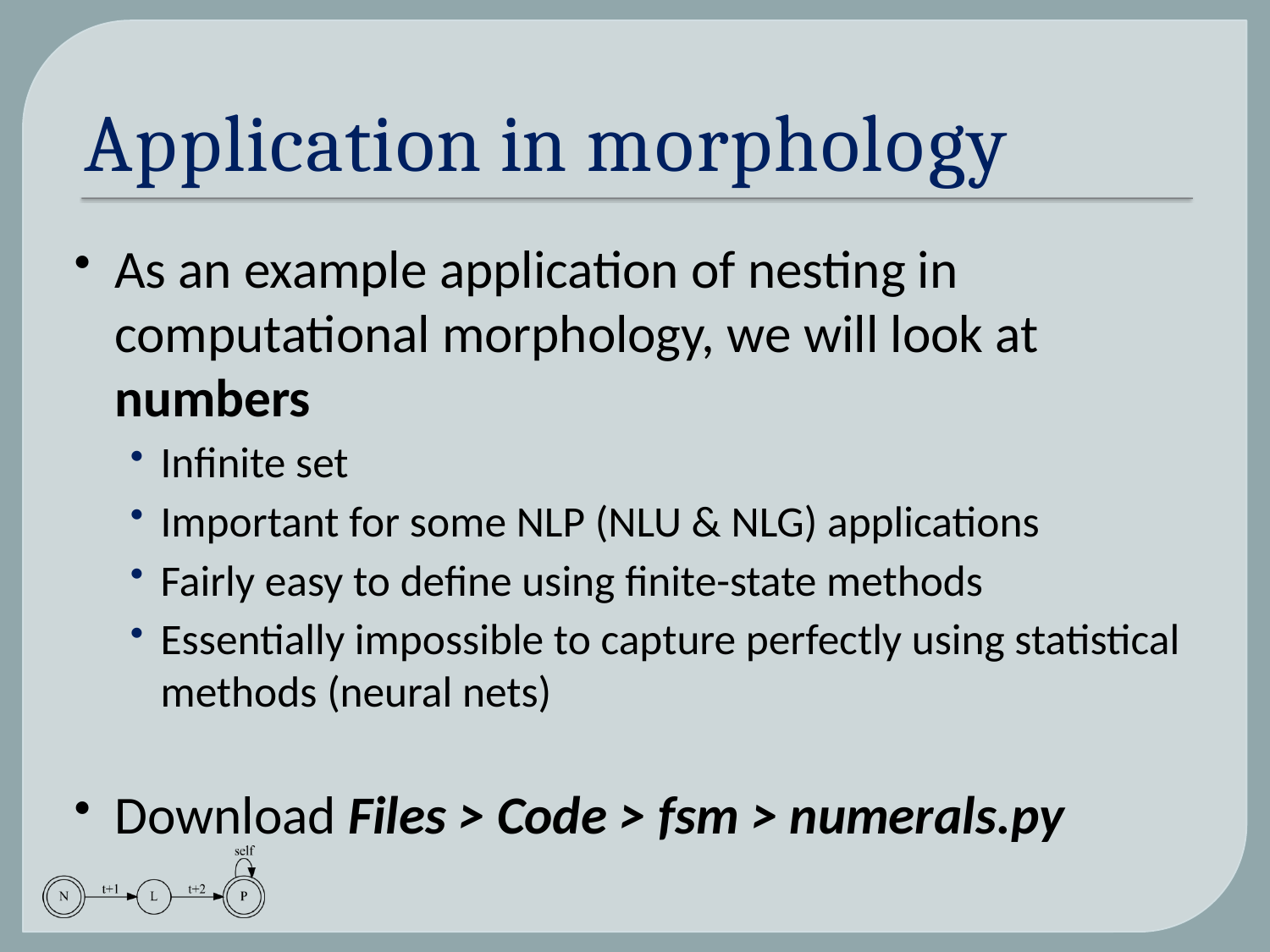

# Application in morphology
As an example application of nesting in computational morphology, we will look at numbers
Infinite set
Important for some NLP (NLU & NLG) applications
Fairly easy to define using finite-state methods
Essentially impossible to capture perfectly using statistical methods (neural nets)

Download Files > Code > fsm > numerals.py